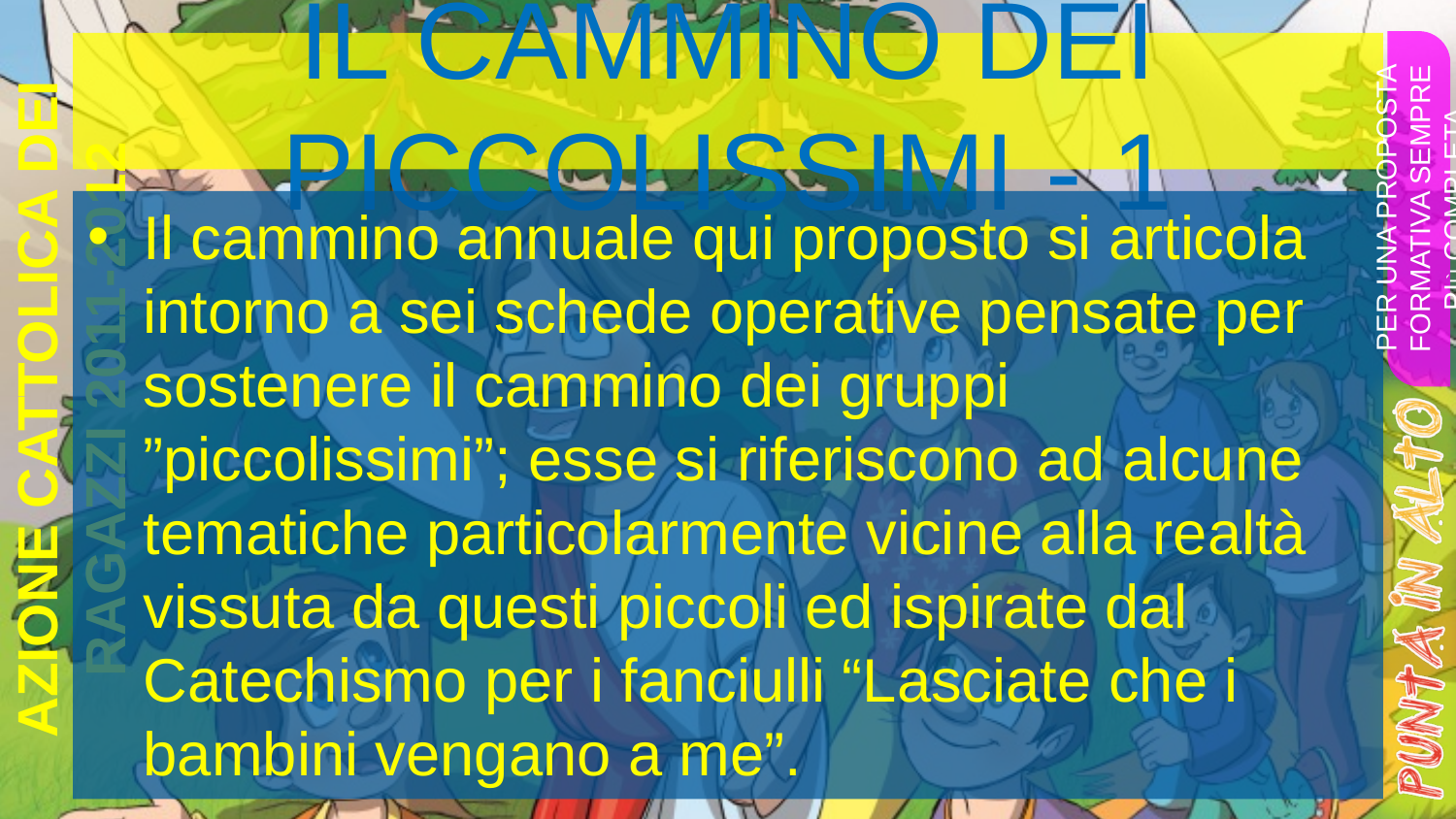

# IL CAMMINO DEI PICCOLISSIMI - 1
PER UNA PROPOSTA FORMATIVA SEMPRE PIÙ COMPLETA
Il cammino annuale qui proposto si articola intorno a sei schede operative pensate per sostenere il cammino dei gruppi ”piccolissimi”; esse si riferiscono ad alcune tematiche particolarmente vicine alla realtà vissuta da questi piccoli ed ispirate dal Catechismo per i fanciulli “Lasciate che i bambini vengano a me”.